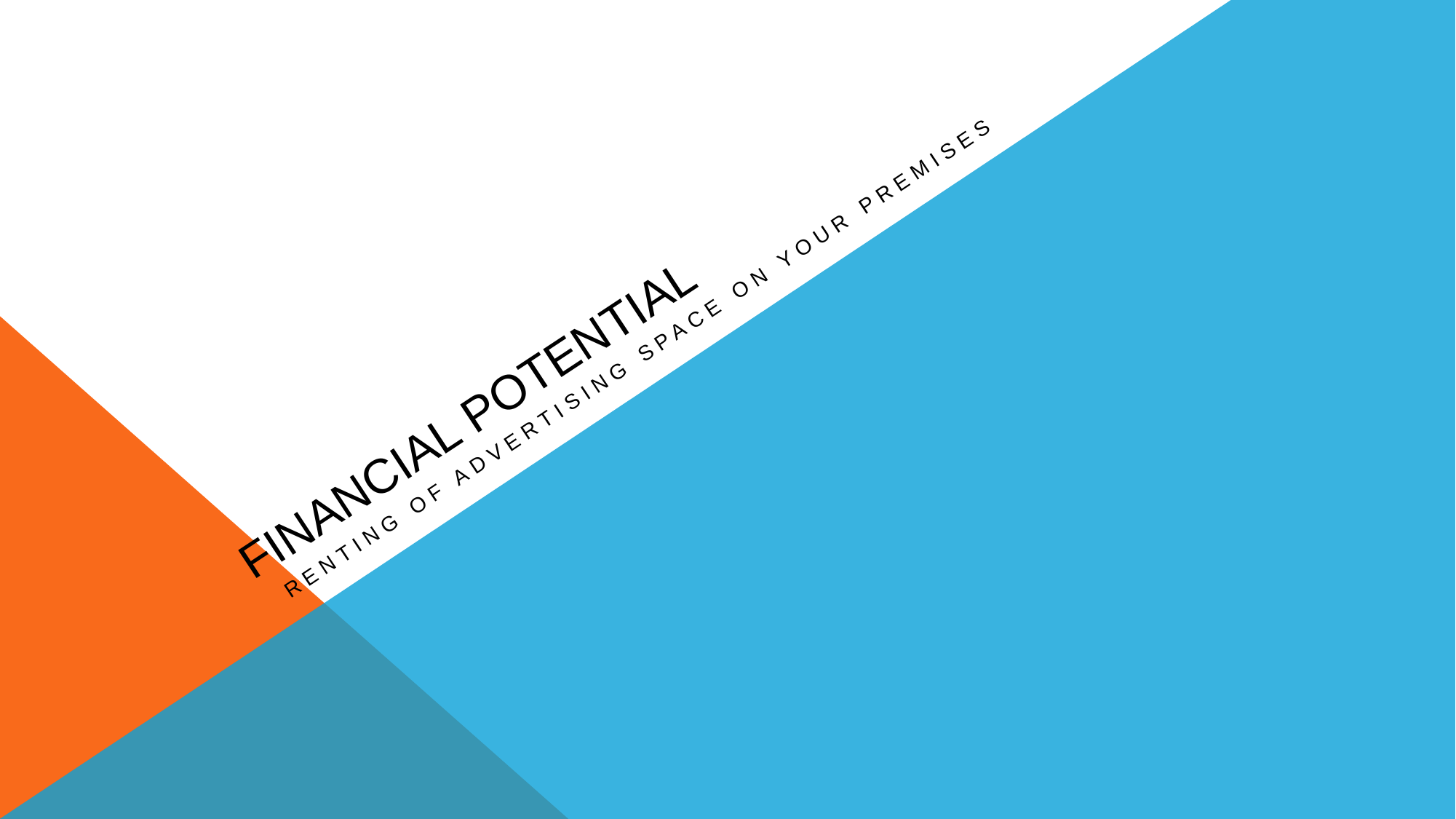

# FINANCIAL POTENTIAL
RENTING OF ADVERTISING SPACE ON YOUR PREMISES